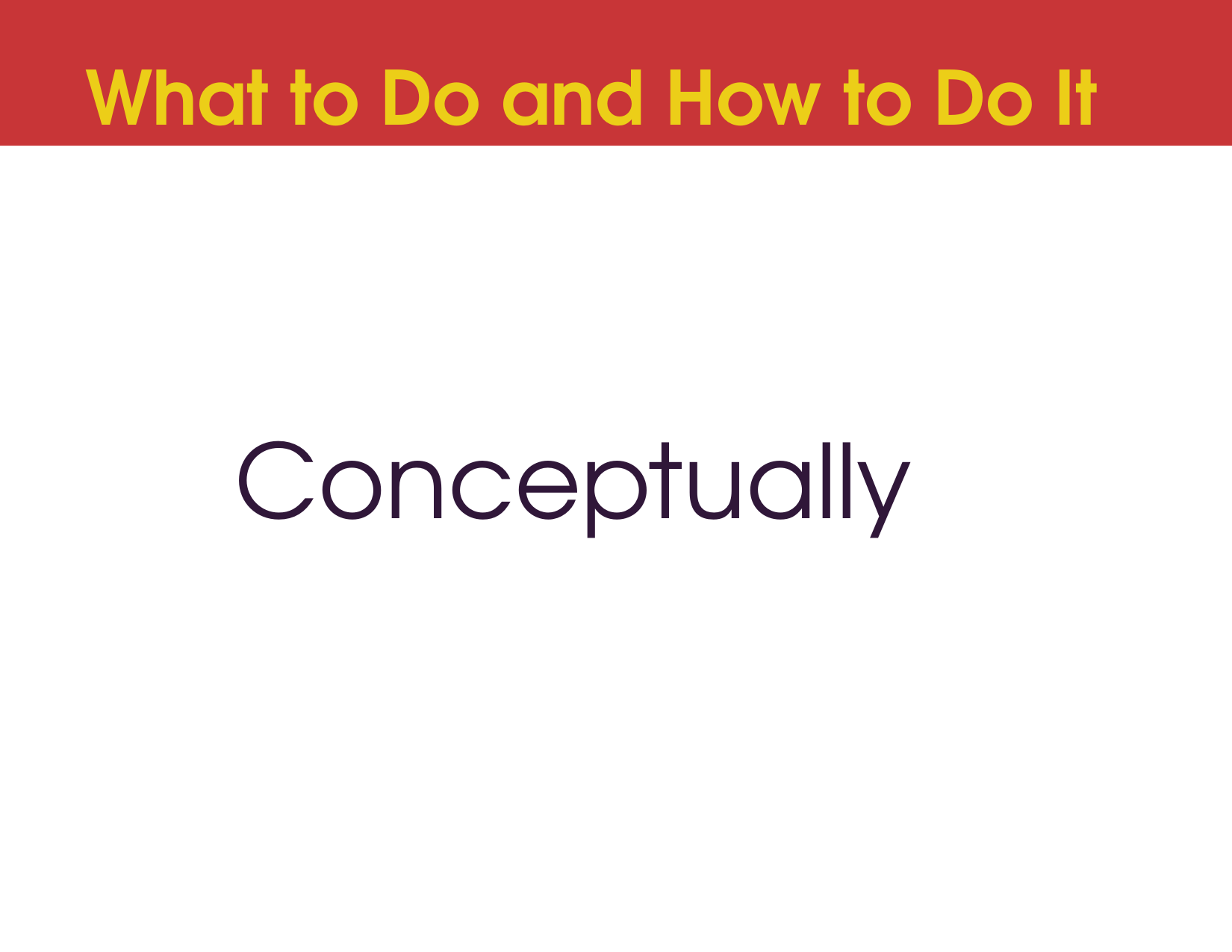

# What to Do and How to Do It
Conceptually